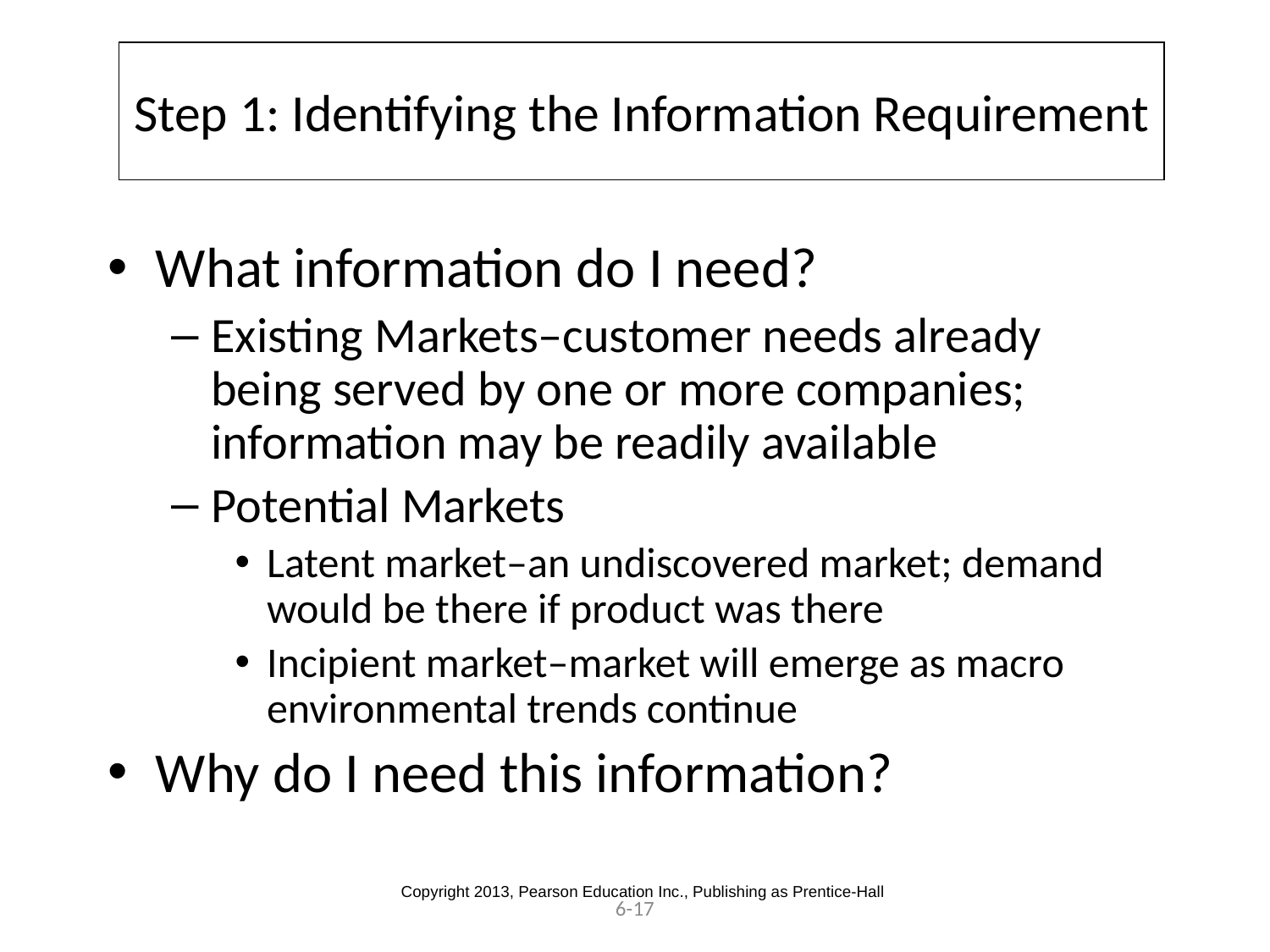

# Step 1: Identifying the Information Requirement
What information do I need?
Existing Markets–customer needs already being served by one or more companies; information may be readily available
Potential Markets
Latent market–an undiscovered market; demand would be there if product was there
Incipient market–market will emerge as macro environmental trends continue
Why do I need this information?
Copyright 2013, Pearson Education Inc., Publishing as Prentice-Hall

6-17